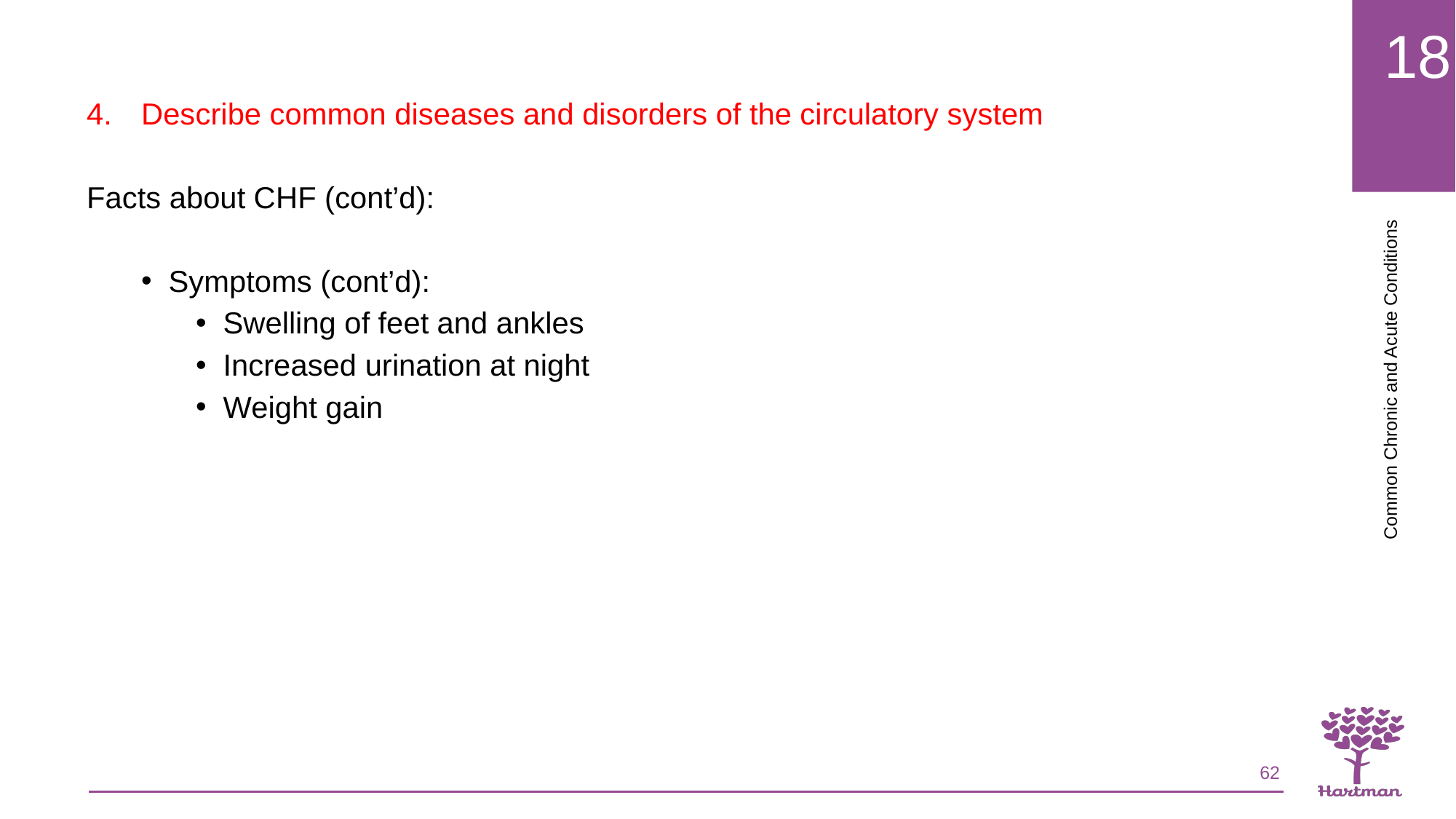

Describe common diseases and disorders of the circulatory system

Facts about CHF (cont’d):

Symptoms (cont’d):
Swelling of feet and ankles
Increased urination at night
Weight gain

62